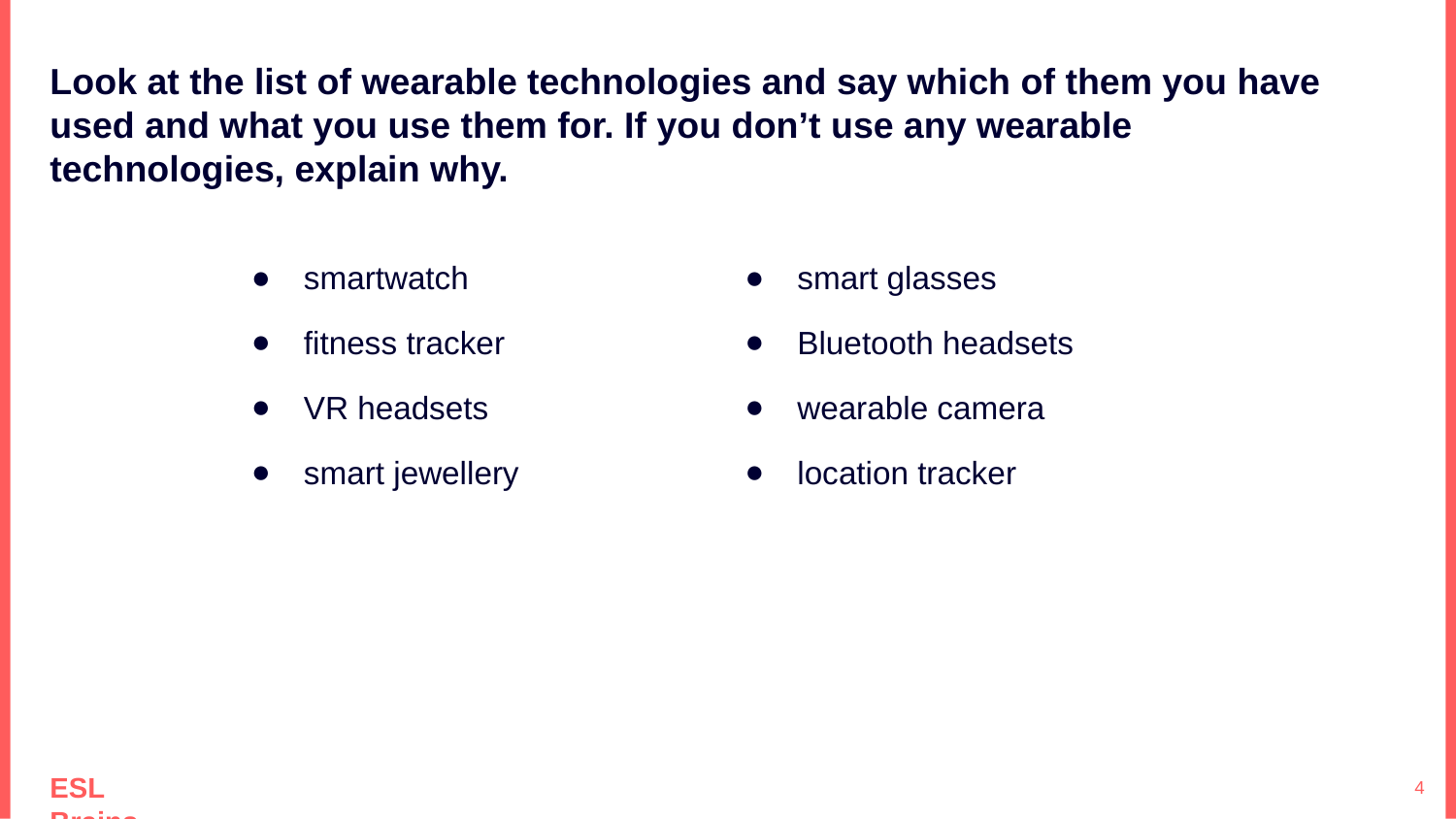

Look at the list of wearable technologies and say which of them you have used and what you use them for. If you don’t use any wearable technologies, explain why.
smartwatch
fitness tracker
VR headsets
smart jewellery
smart glasses
Bluetooth headsets
wearable camera
location tracker
4